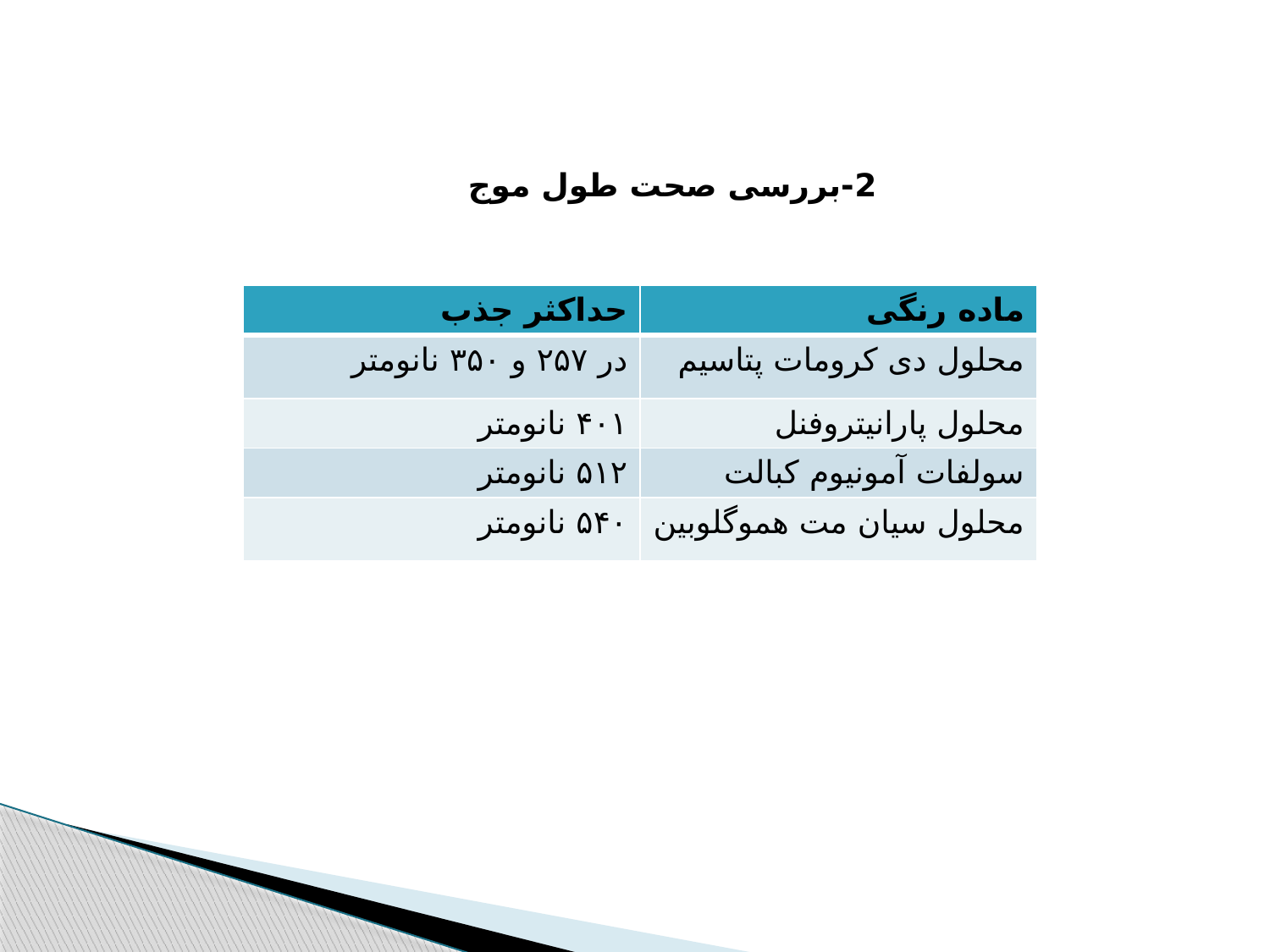

2-بررسی صحت طول موج
| حداکثر جذب | ماده رنگی |
| --- | --- |
| در ۲۵۷ و ۳۵۰ نانومتر | محلول دی کرومات پتاسیم |
| ۴۰۱ نانومتر | محلول پارانیتروفنل |
| ۵۱۲ نانومتر | سولفات آمونیوم کبالت |
| ۵۴۰ نانومتر | محلول سیان‌ مت هموگلوبین |